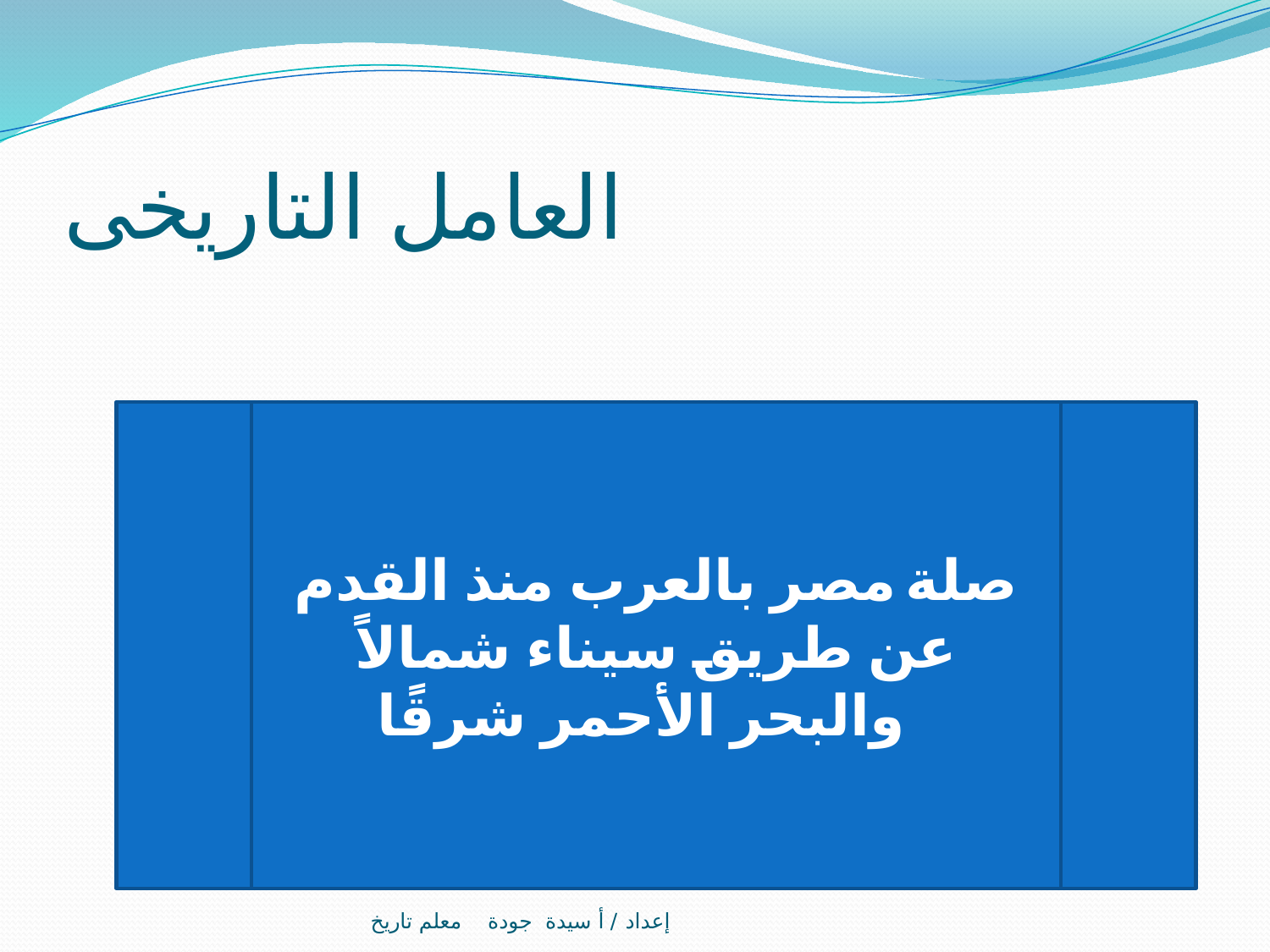

# العامل التاريخى
صلة مصر بالعرب منذ القدم عن طريق سيناء شمالاً والبحر الأحمر شرقًا
إعداد / أ سيدة  جودة    معلم تاريخ